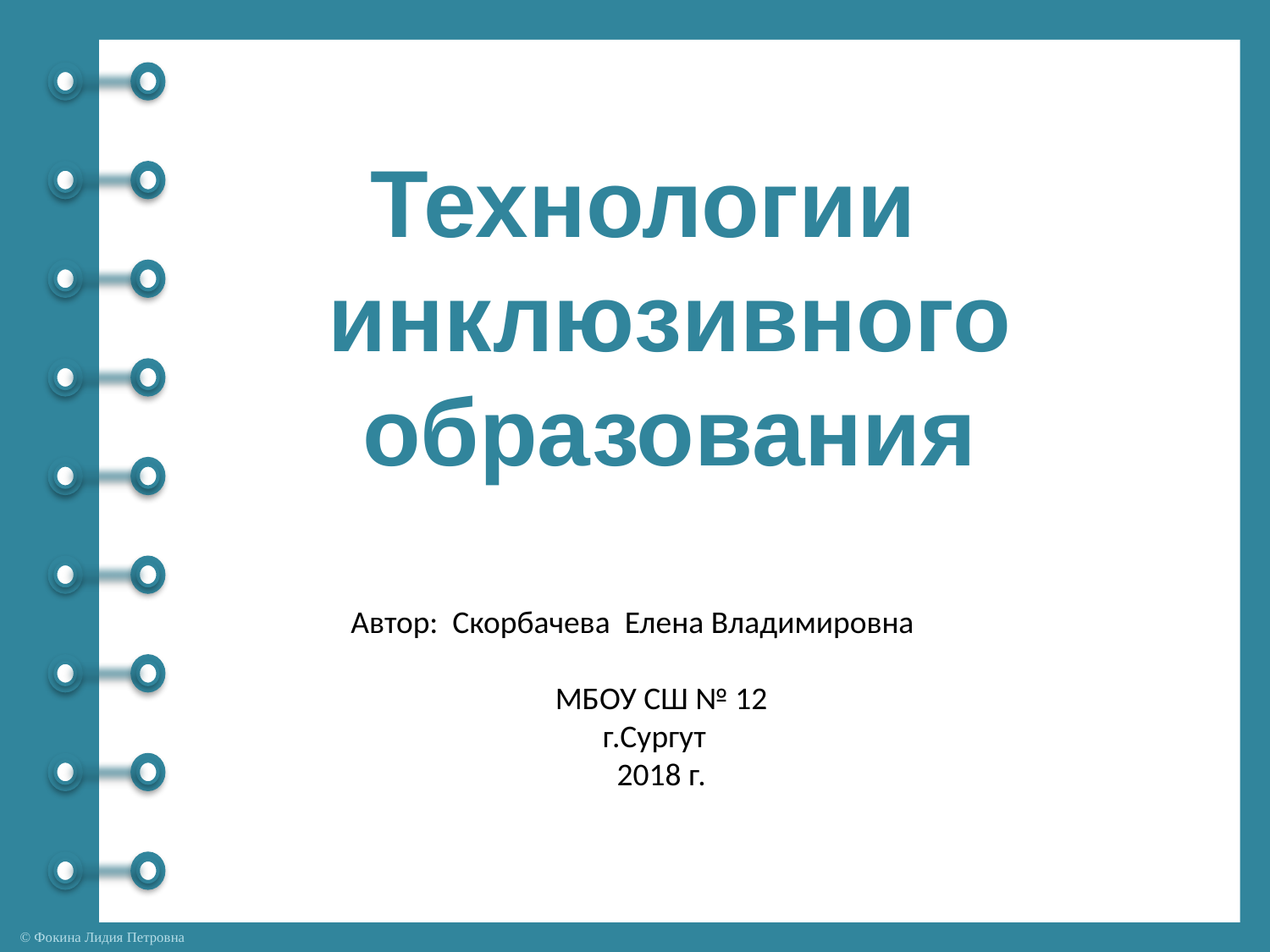

Технологии
инклюзивного образования
Автор:  Скорбачева  Елена Владимировна

       МБОУ СШ № 12
     г.Сургут
       2018 г.